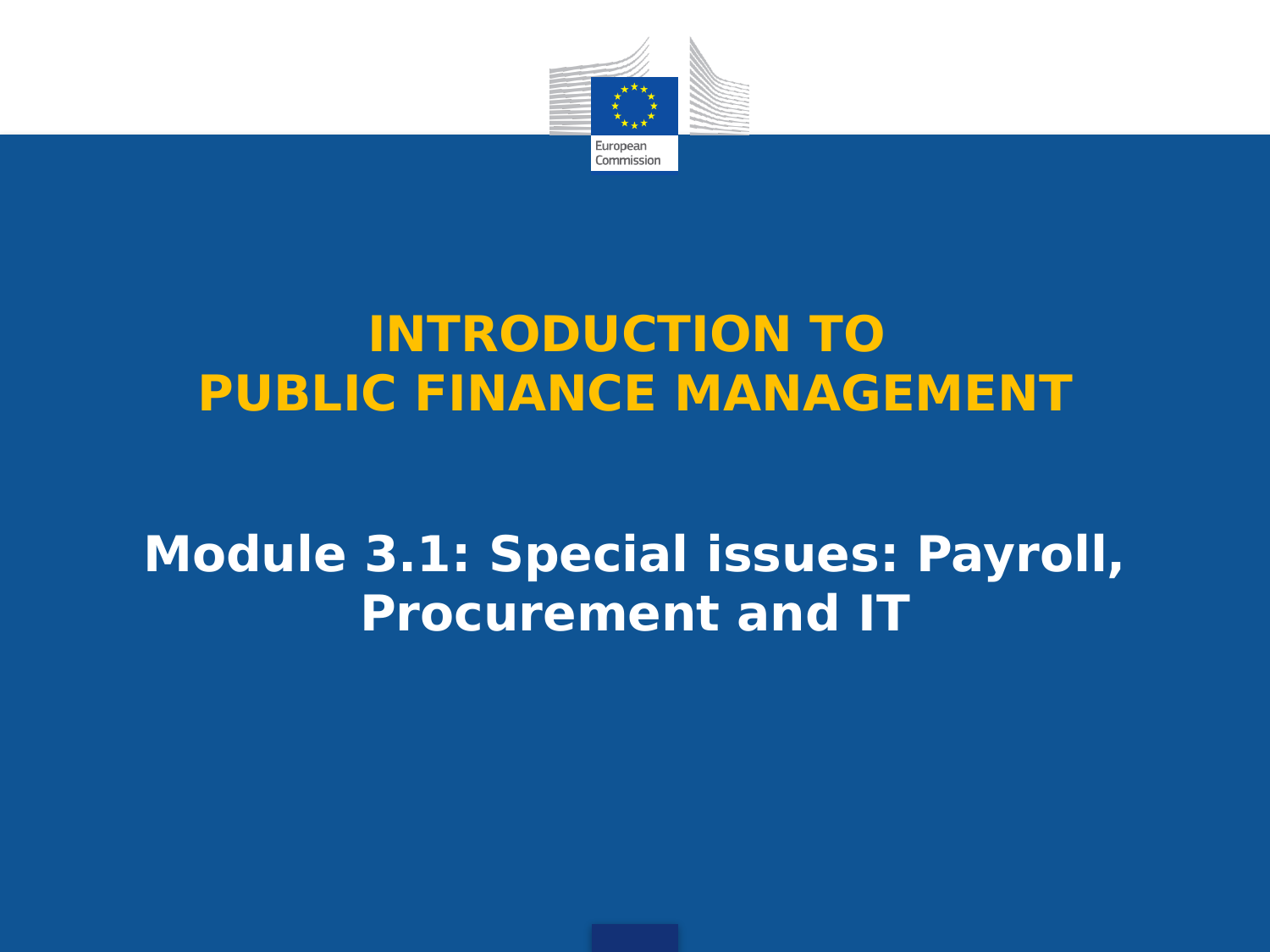

# INTRODUCTION TO PUBLIC FINANCE MANAGEMENT
Module 3.1: Special issues: Payroll, Procurement and IT